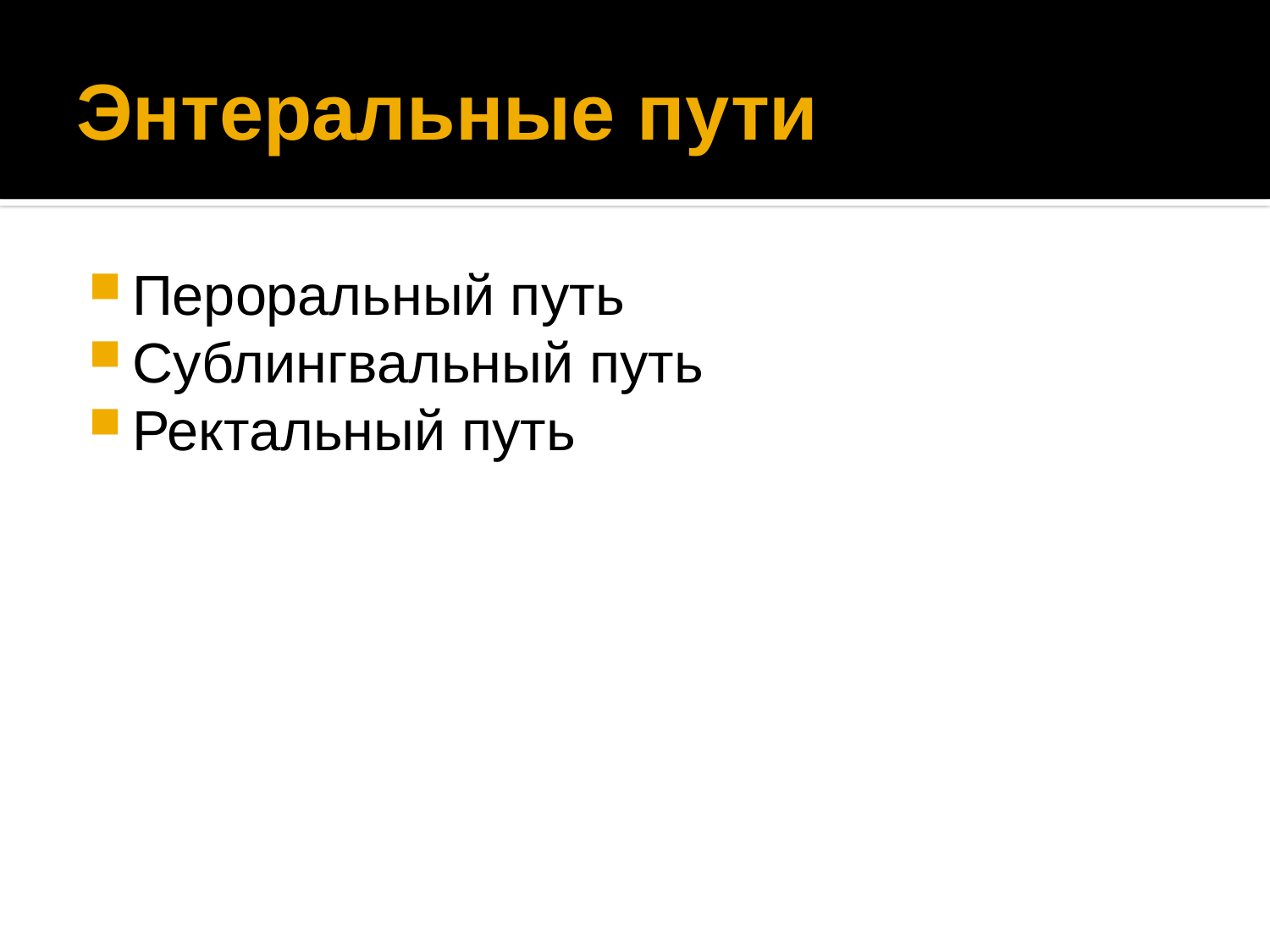

# Энтеральные пути
Пероральный путь
Сублингвальный путь
Ректальный путь